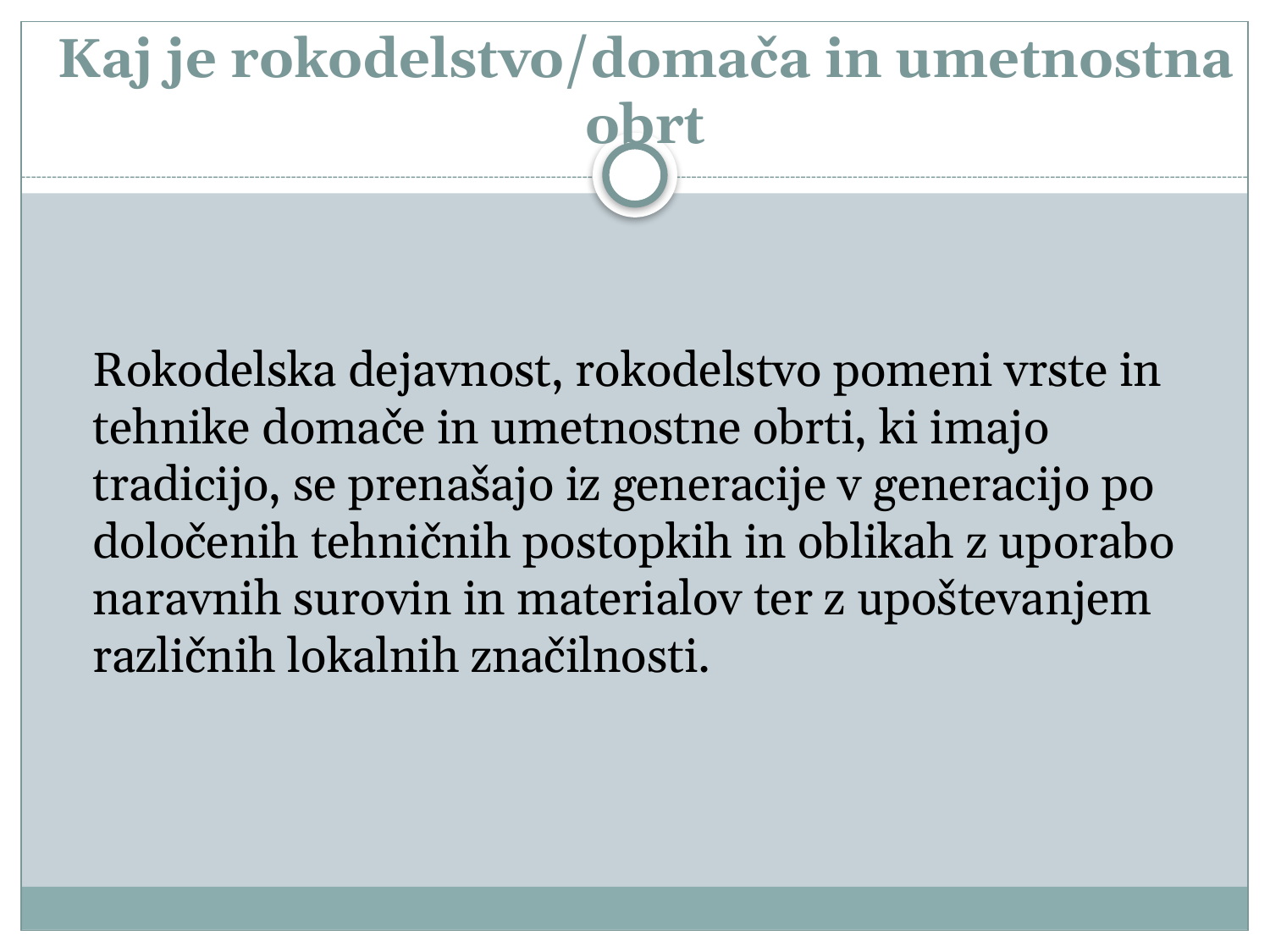

# Kaj je rokodelstvo/domača in umetnostna obrt

	Rokodelska dejavnost, rokodelstvo pomeni vrste in tehnike domače in umetnostne obrti, ki imajo tradicijo, se prenašajo iz generacije v generacijo po določenih tehničnih postopkih in oblikah z uporabo naravnih surovin in materialov ter z upoštevanjem različnih lokalnih značilnosti.